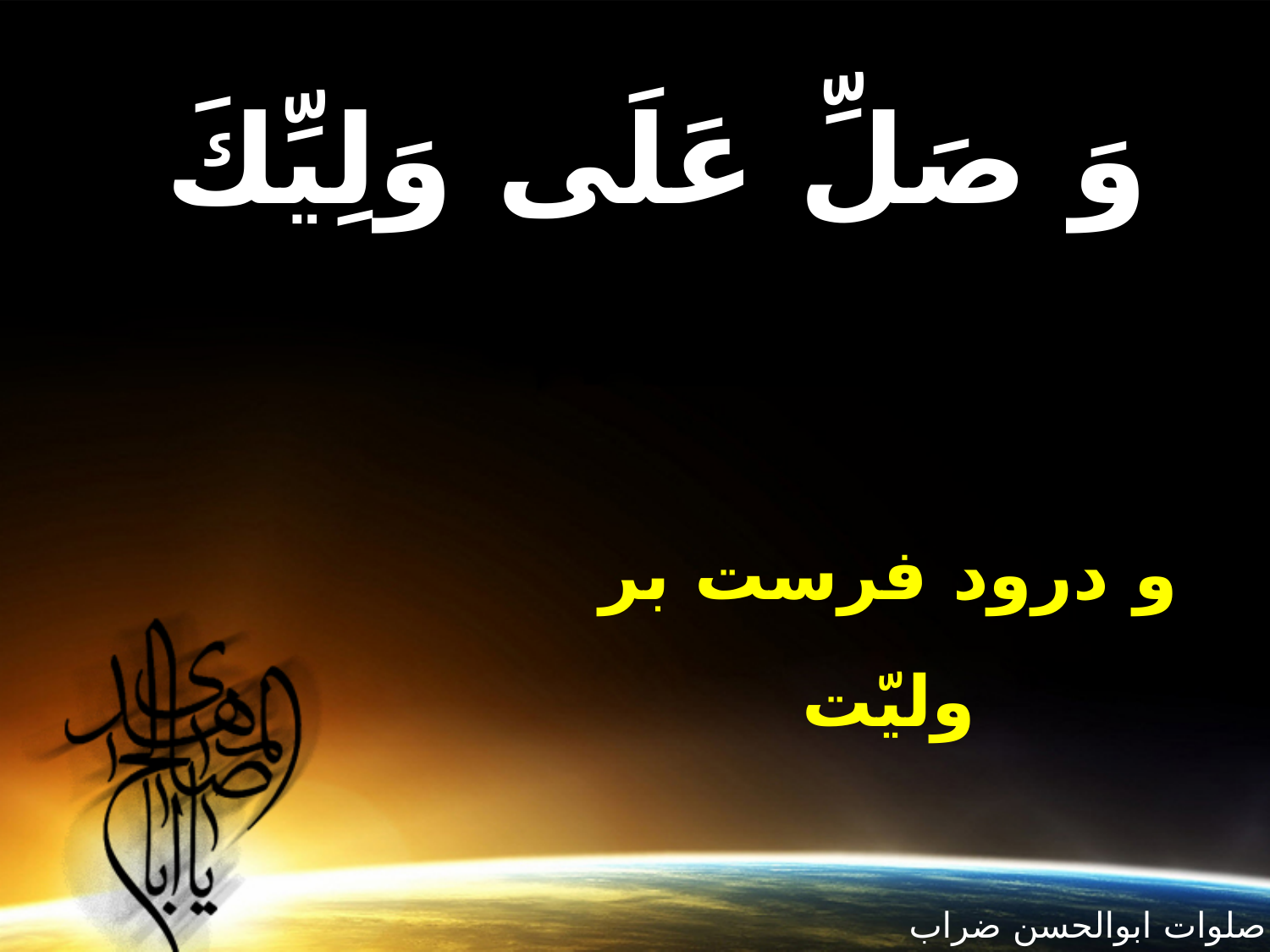

وَ صَلِّ عَلَى وَلِيِّكَ
و درود فرست بر وليّت